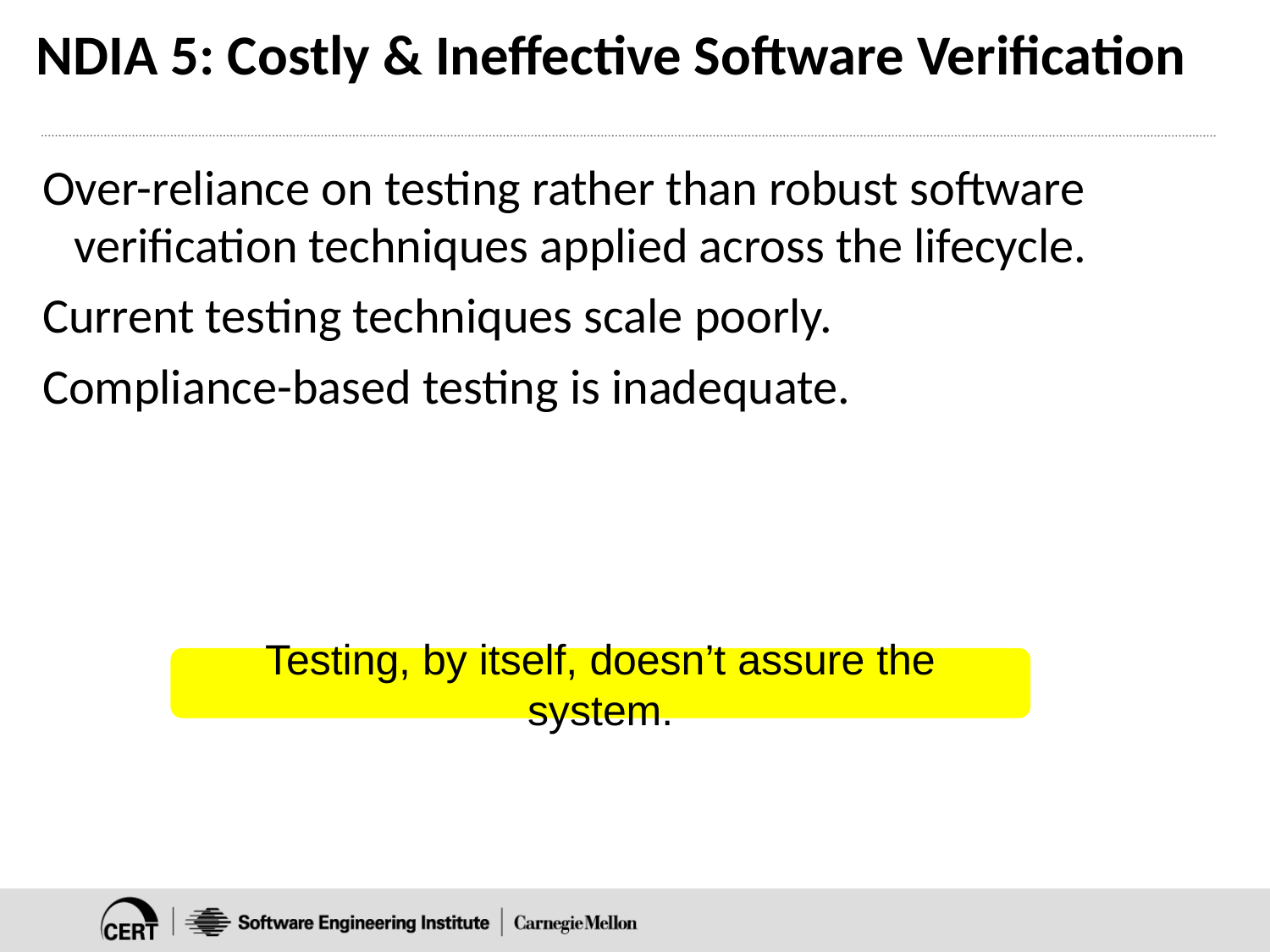

# NDIA 5: Costly & Ineffective Software Verification
Over-reliance on testing rather than robust software verification techniques applied across the lifecycle.
Current testing techniques scale poorly.
Compliance-based testing is inadequate.
Testing, by itself, doesn’t assure the system.